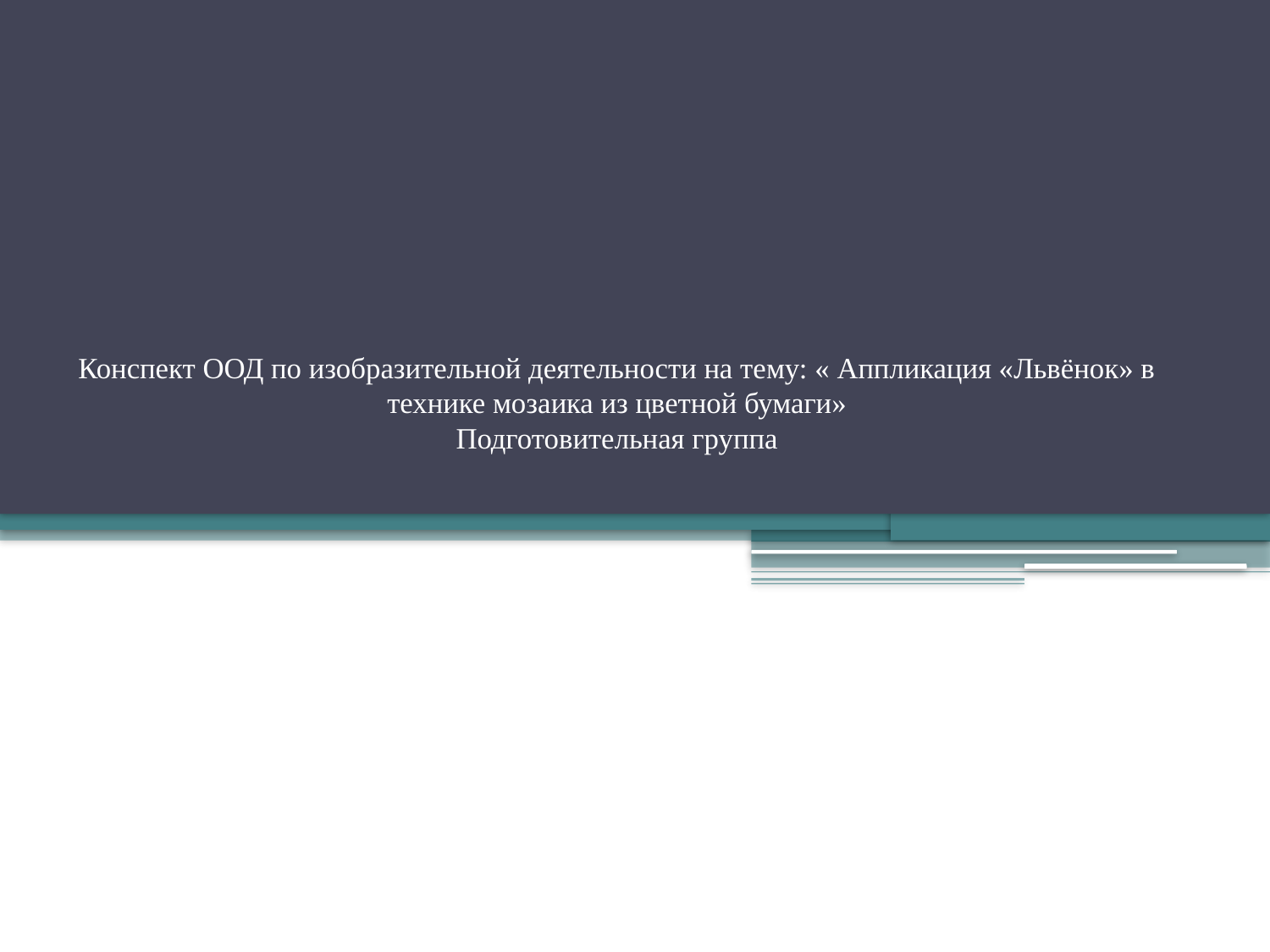

# Конспект ООД по изобразительной деятельности на тему: « Аппликация «Львёнок» в технике мозаика из цветной бумаги» Подготовительная группа